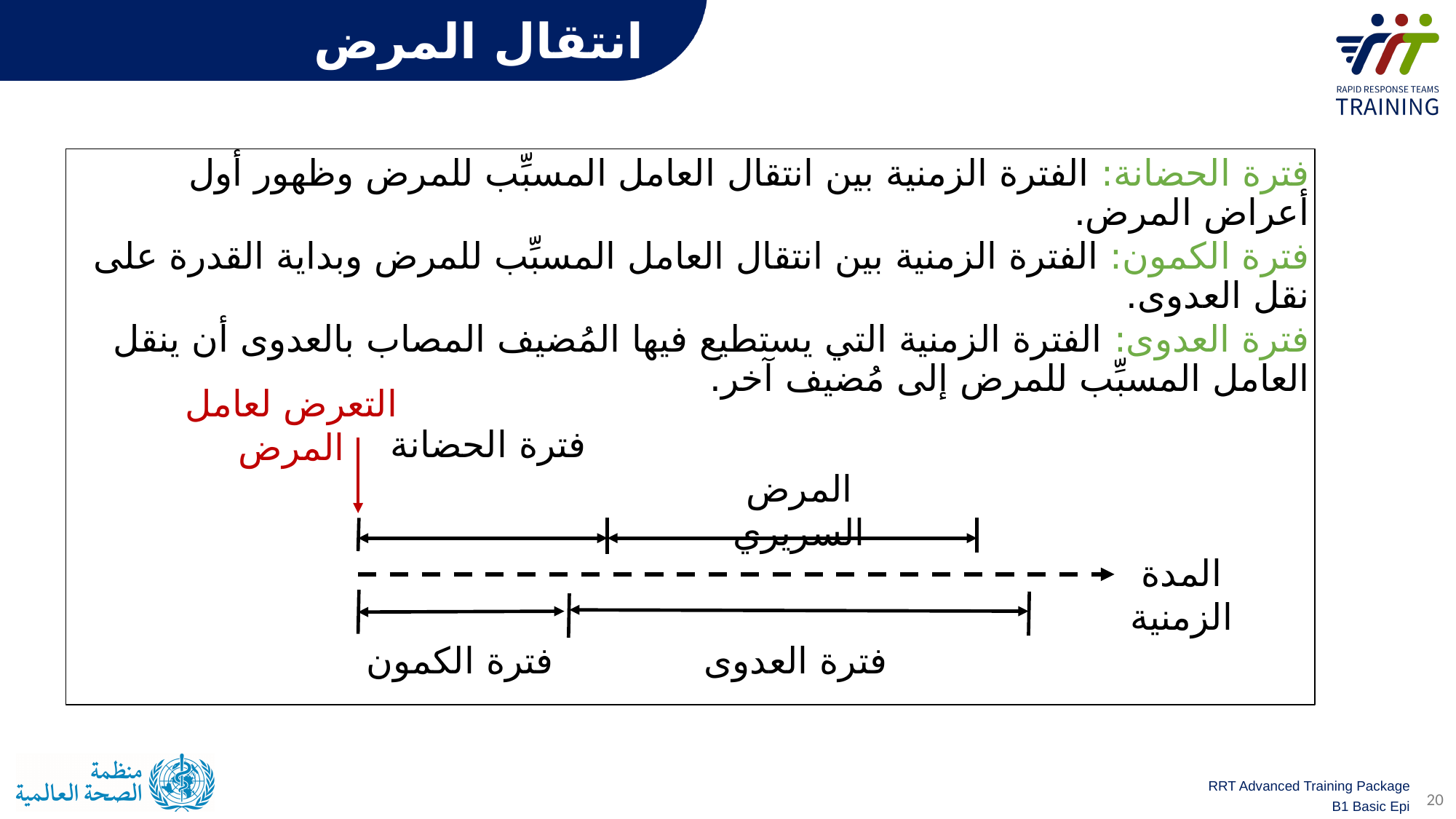

انتقال المرض
فترة الحضانة: الفترة الزمنية بين انتقال العامل المسبِّب للمرض وظهور أول أعراض المرض.
فترة الكمون: الفترة الزمنية بين انتقال العامل المسبِّب للمرض وبداية القدرة على نقل العدوى.
فترة العدوى: الفترة الزمنية التي يستطيع فيها المُضيف المصاب بالعدوى أن ينقل العامل المسبِّب للمرض إلى مُضيف آخر.
التعرض لعامل المرض
فترة الحضانة

المرض السريري

المدة الزمنية

فترة الكمون
فترة العدوى